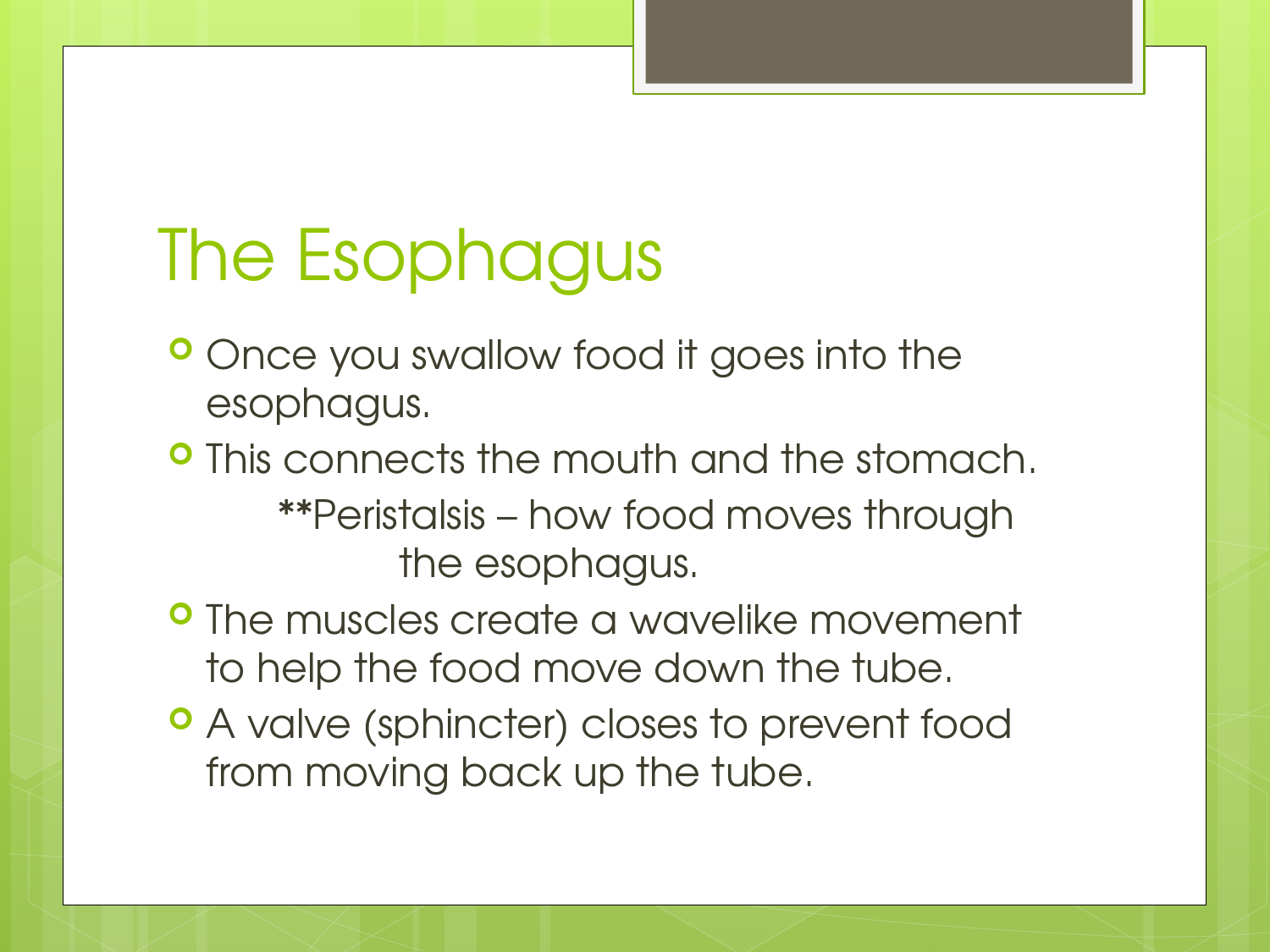

# The Esophagus
Once you swallow food it goes into the esophagus.
This connects the mouth and the stomach.
	**Peristalsis – how food moves through 		the esophagus.
The muscles create a wavelike movement to help the food move down the tube.
A valve (sphincter) closes to prevent food from moving back up the tube.